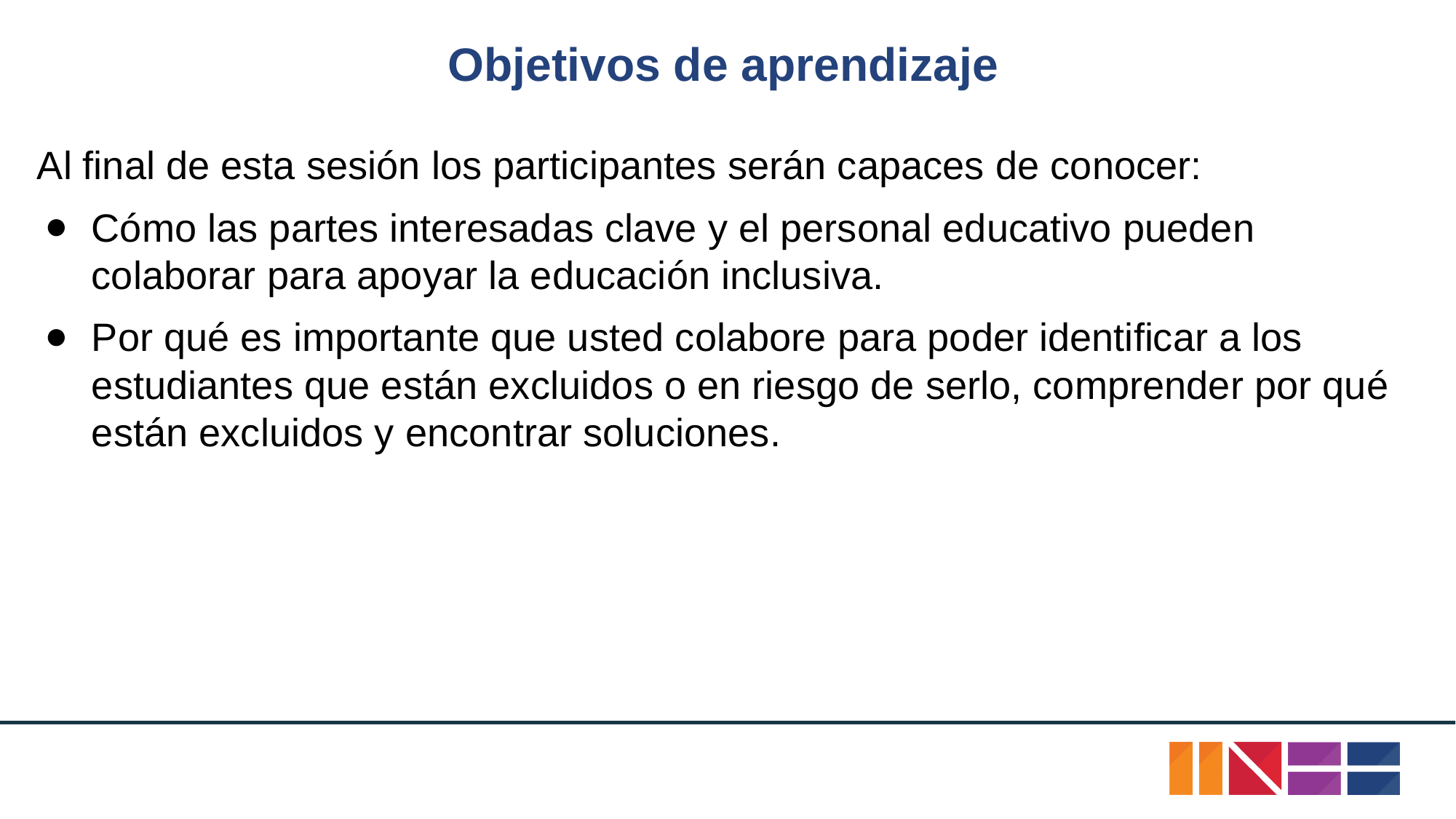

# Objetivos de aprendizaje
Al final de esta sesión los participantes serán capaces de conocer:
Cómo las partes interesadas clave y el personal educativo pueden colaborar para apoyar la educación inclusiva.
Por qué es importante que usted colabore para poder identificar a los estudiantes que están excluidos o en riesgo de serlo, comprender por qué están excluidos y encontrar soluciones.